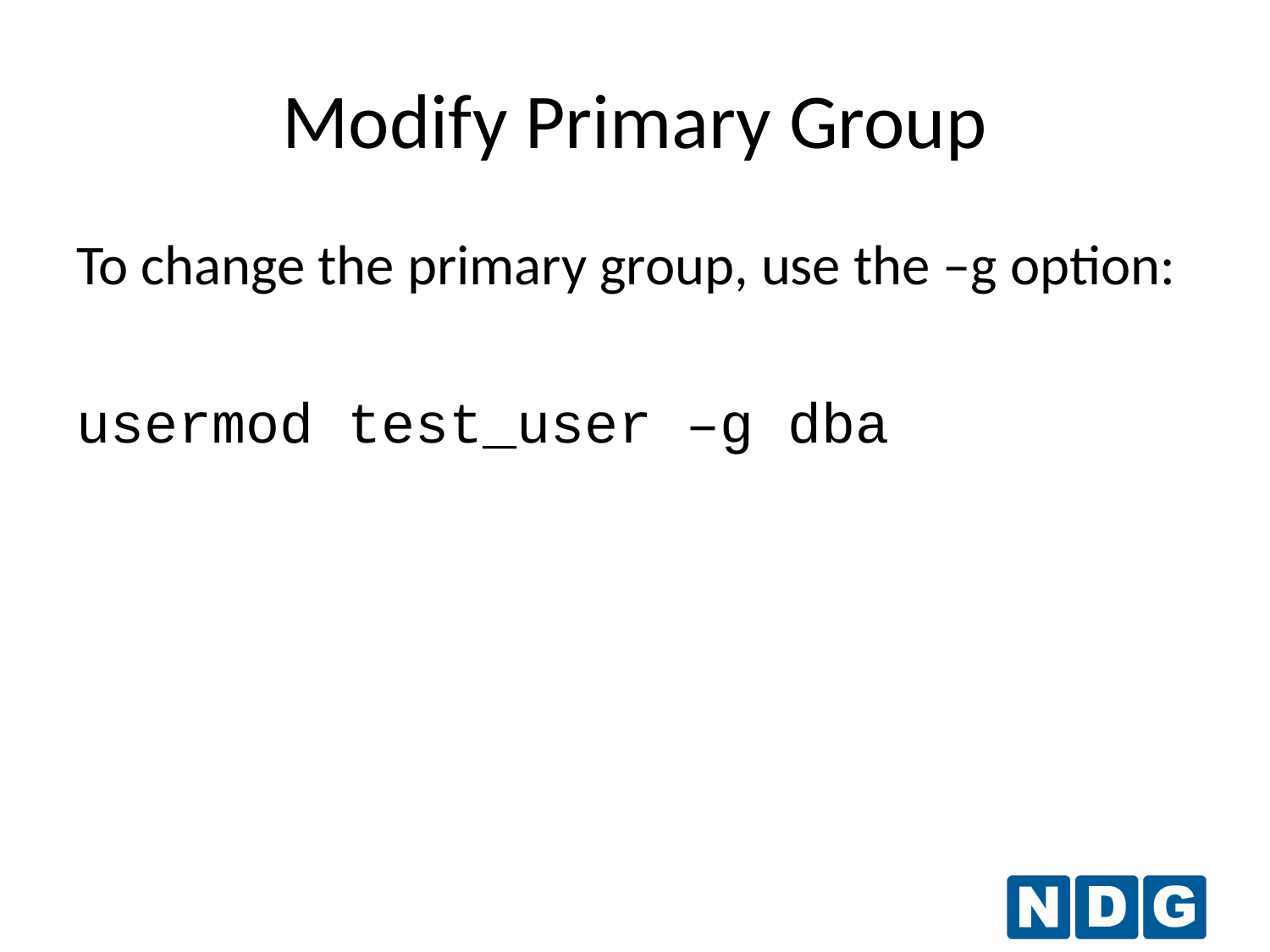

Modify Primary Group
To change the primary group, use the –g option:

usermod test_user –g dba